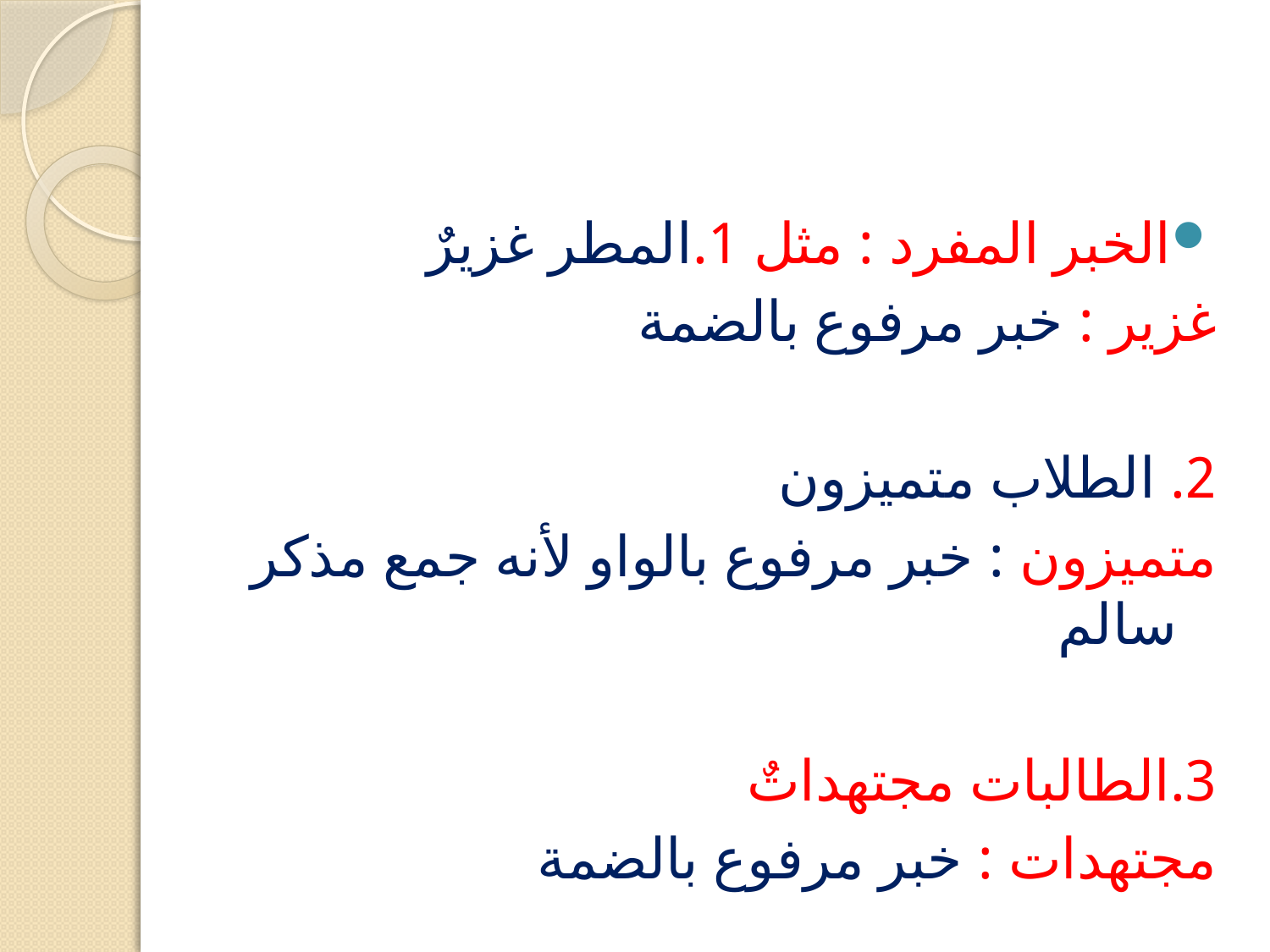

الخبر المفرد : مثل 1.المطر غزيرٌ
غزير : خبر مرفوع بالضمة

2. الطلاب متميزون
متميزون : خبر مرفوع بالواو لأنه جمع مذكر سالم

3.الطالبات مجتهداتٌ
مجتهدات : خبر مرفوع بالضمة